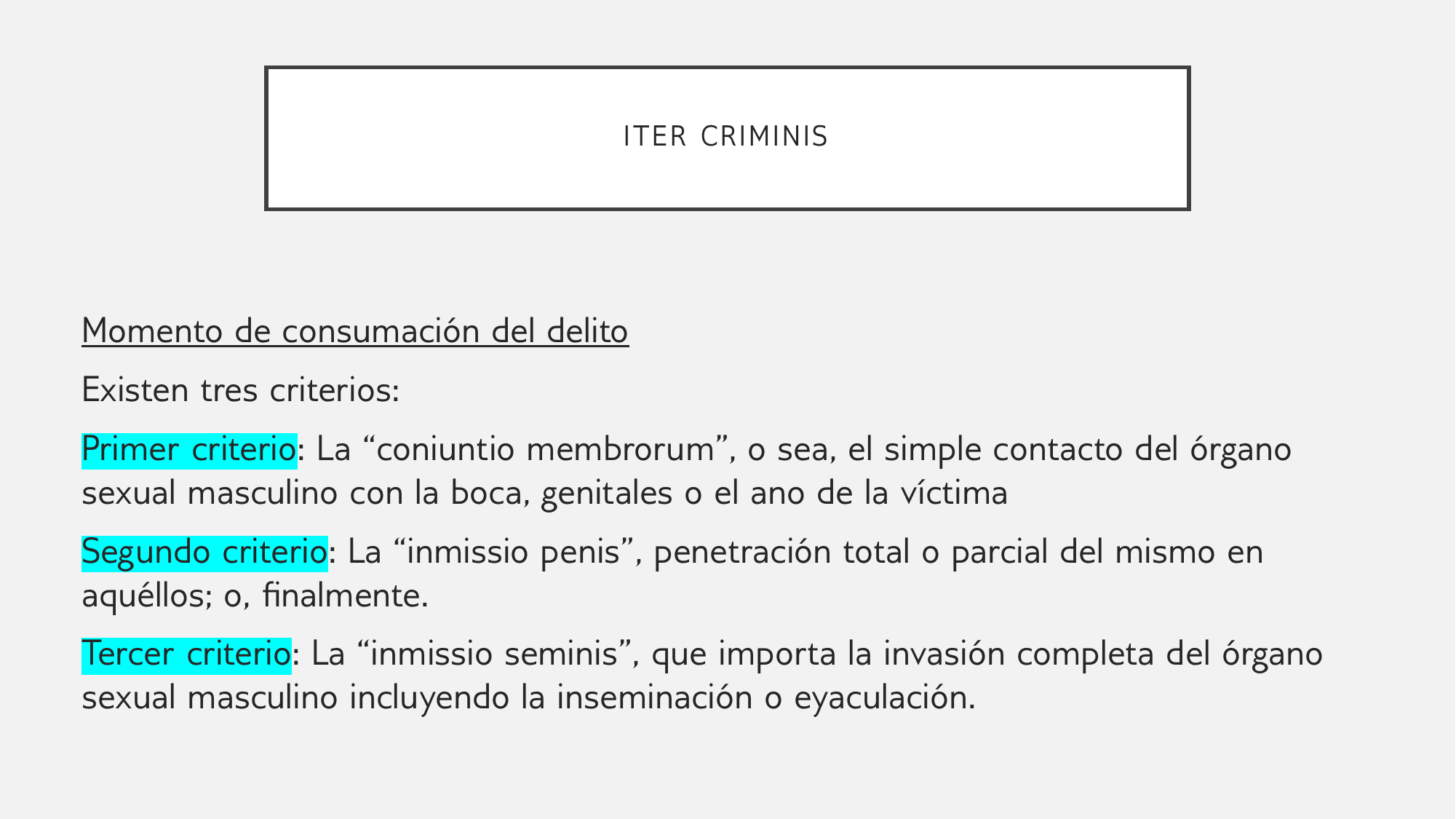

# Iter criminis
Momento de consumación del delito
Existen tres criterios:
Primer criterio: La “coniuntio membrorum”, o sea, el simple contacto del órgano sexual masculino con la boca, genitales o el ano de la víctima
Segundo criterio: La “inmissio penis”, penetración total o parcial del mismo en aquéllos; o, finalmente.
Tercer criterio: La “inmissio seminis”, que importa la invasión completa del órgano sexual masculino incluyendo la inseminación o eyaculación.